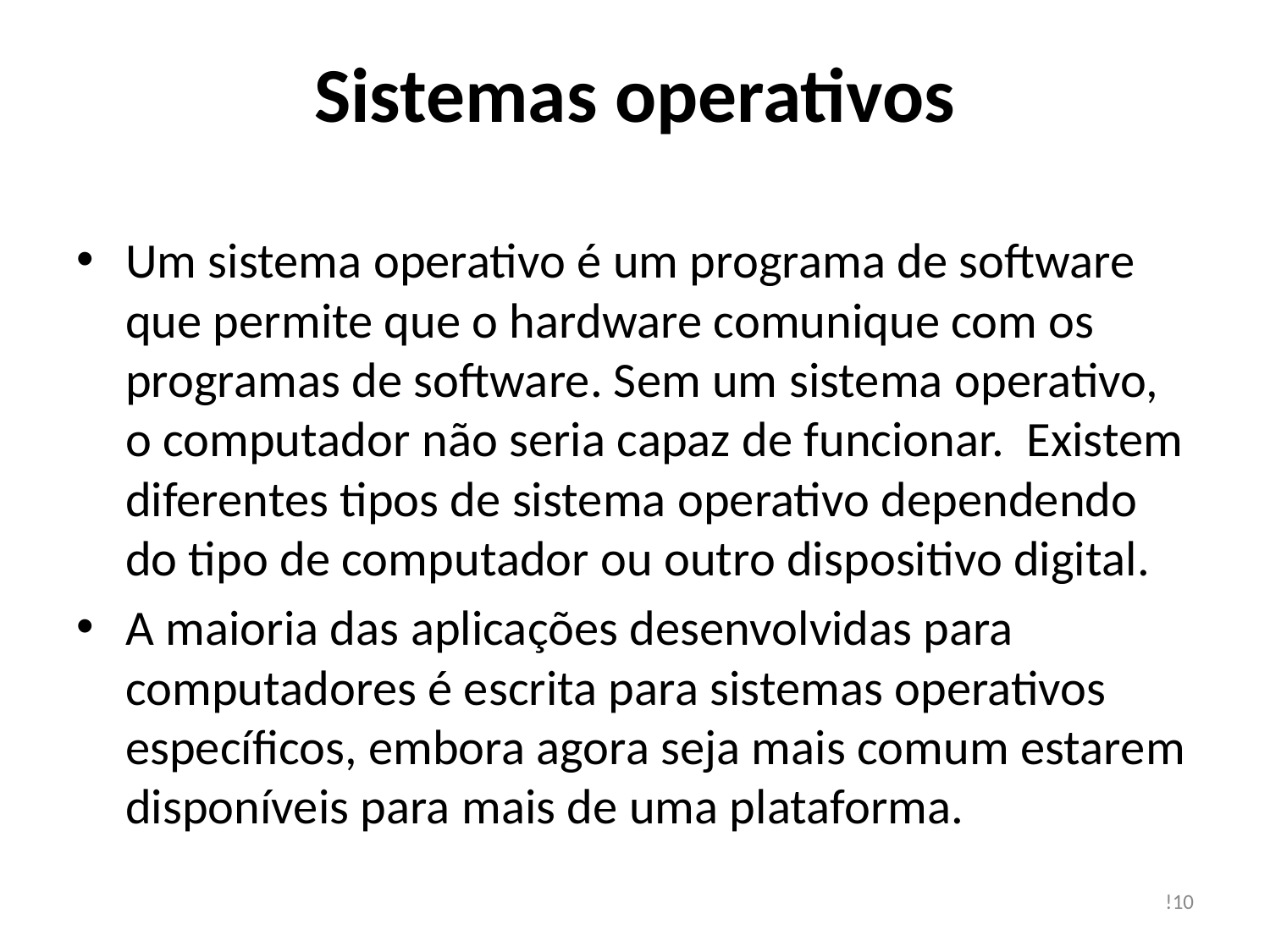

# Sistemas operativos
Um sistema operativo é um programa de software que permite que o hardware comunique com os programas de software. Sem um sistema operativo, o computador não seria capaz de funcionar.  Existem diferentes tipos de sistema operativo dependendo do tipo de computador ou outro dispositivo digital.
A maioria das aplicações desenvolvidas para computadores é escrita para sistemas operativos específicos, embora agora seja mais comum estarem disponíveis para mais de uma plataforma.
!10